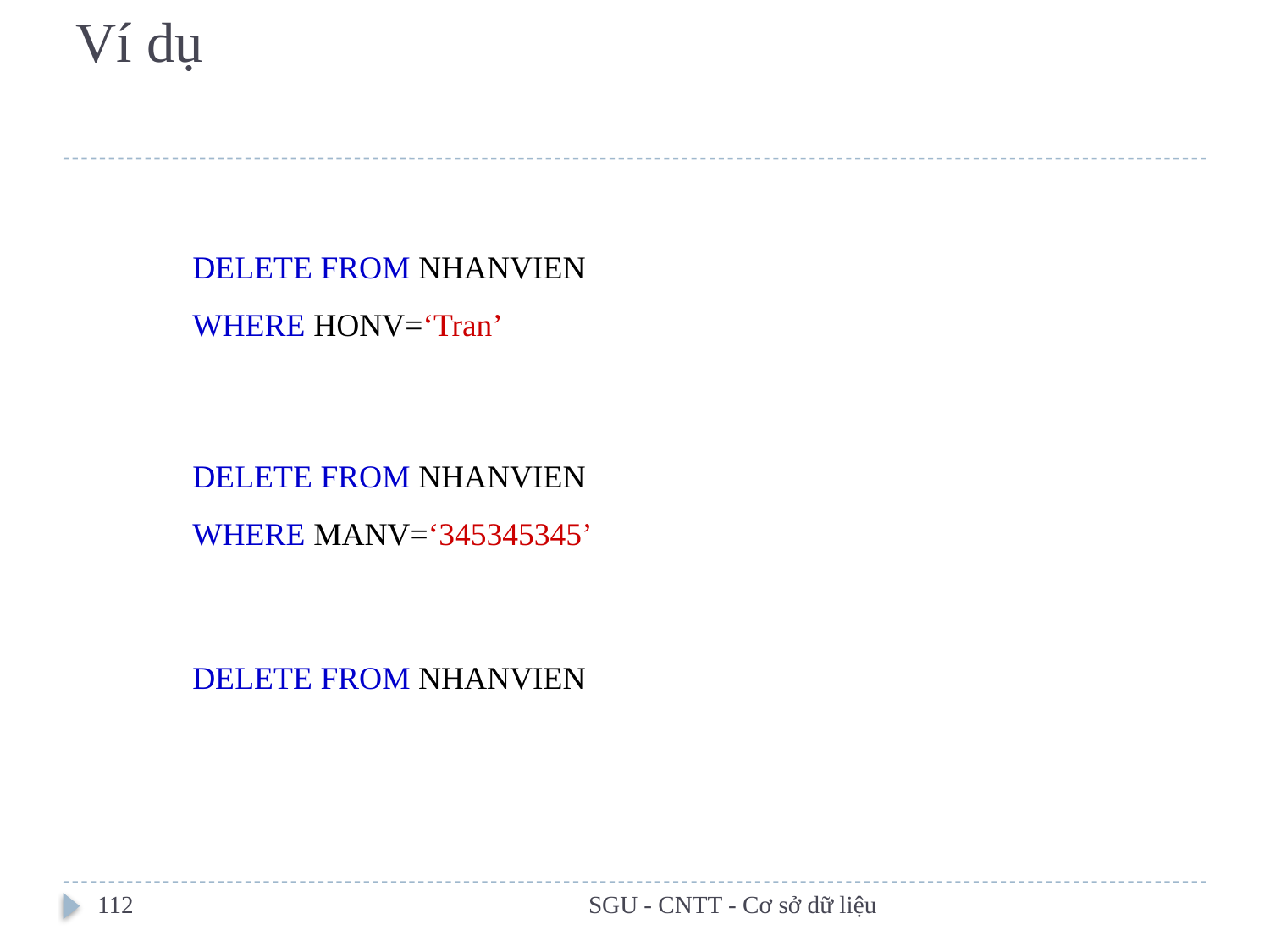

# Ví dụ

DELETE FROM NHANVIEN
WHERE HONV=‘Tran’
DELETE FROM NHANVIEN
WHERE MANV=‘345345345’
DELETE FROM NHANVIEN
112
SGU - CNTT - Cơ sở dữ liệu